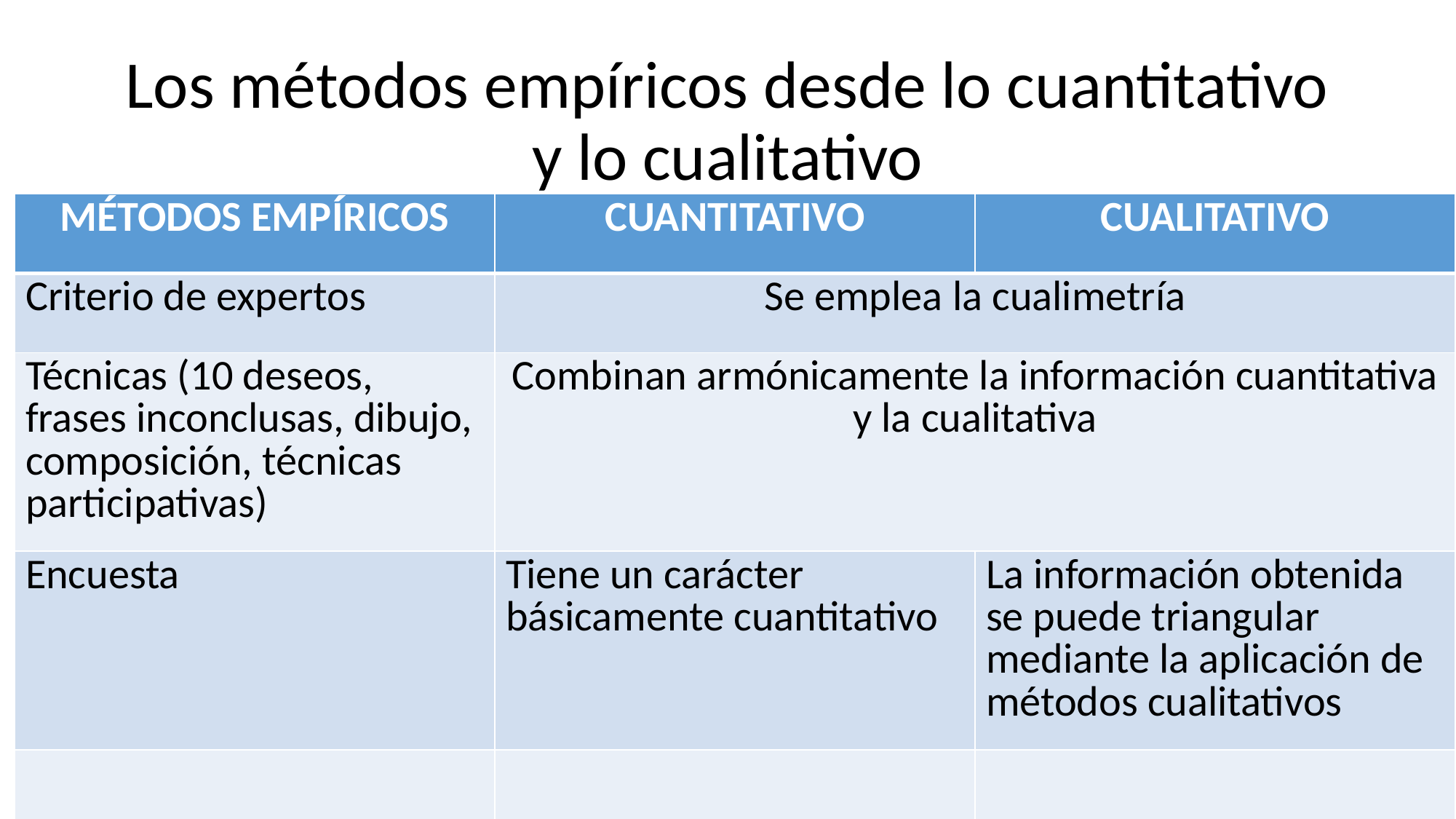

# Los métodos empíricos desde lo cuantitativo y lo cualitativo

| MÉTODOS EMPÍRICOS | CUANTITATIVO | CUALITATIVO |
| --- | --- | --- |
| Criterio de expertos | Se emplea la cualimetría |  |
| Técnicas (10 deseos, frases inconclusas, dibujo, composición, técnicas participativas) | Combinan armónicamente la información cuantitativa y la cualitativa |  |
| Encuesta | Tiene un carácter básicamente cuantitativo | La información obtenida se puede triangular mediante la aplicación de métodos cualitativos |
|  |  |  |